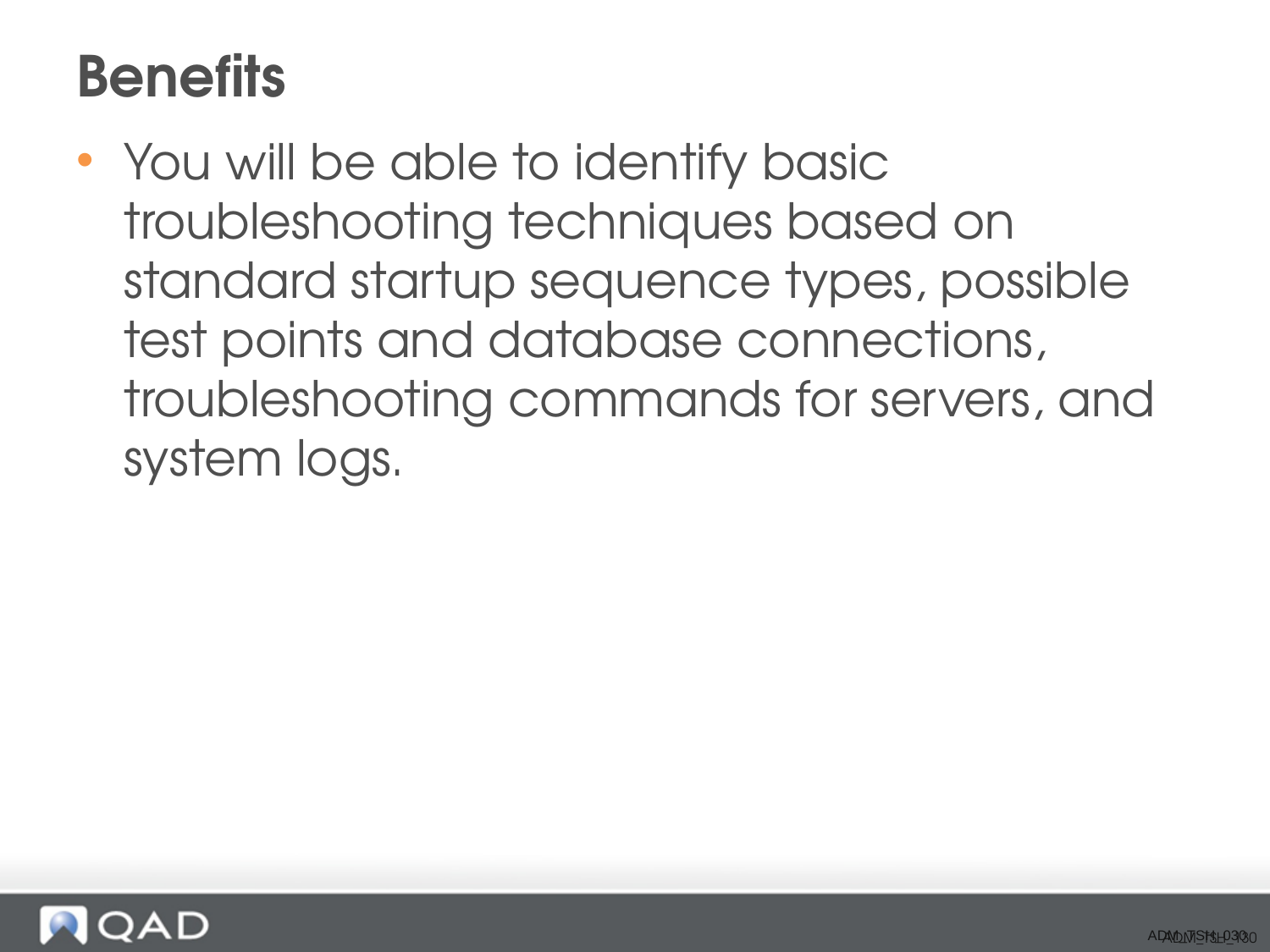

# Benefits
You will be able to identify basic troubleshooting techniques based on standard startup sequence types, possible test points and database connections, troubleshooting commands for servers, and system logs.

ADM_TSH_030
ADM_TSH_130